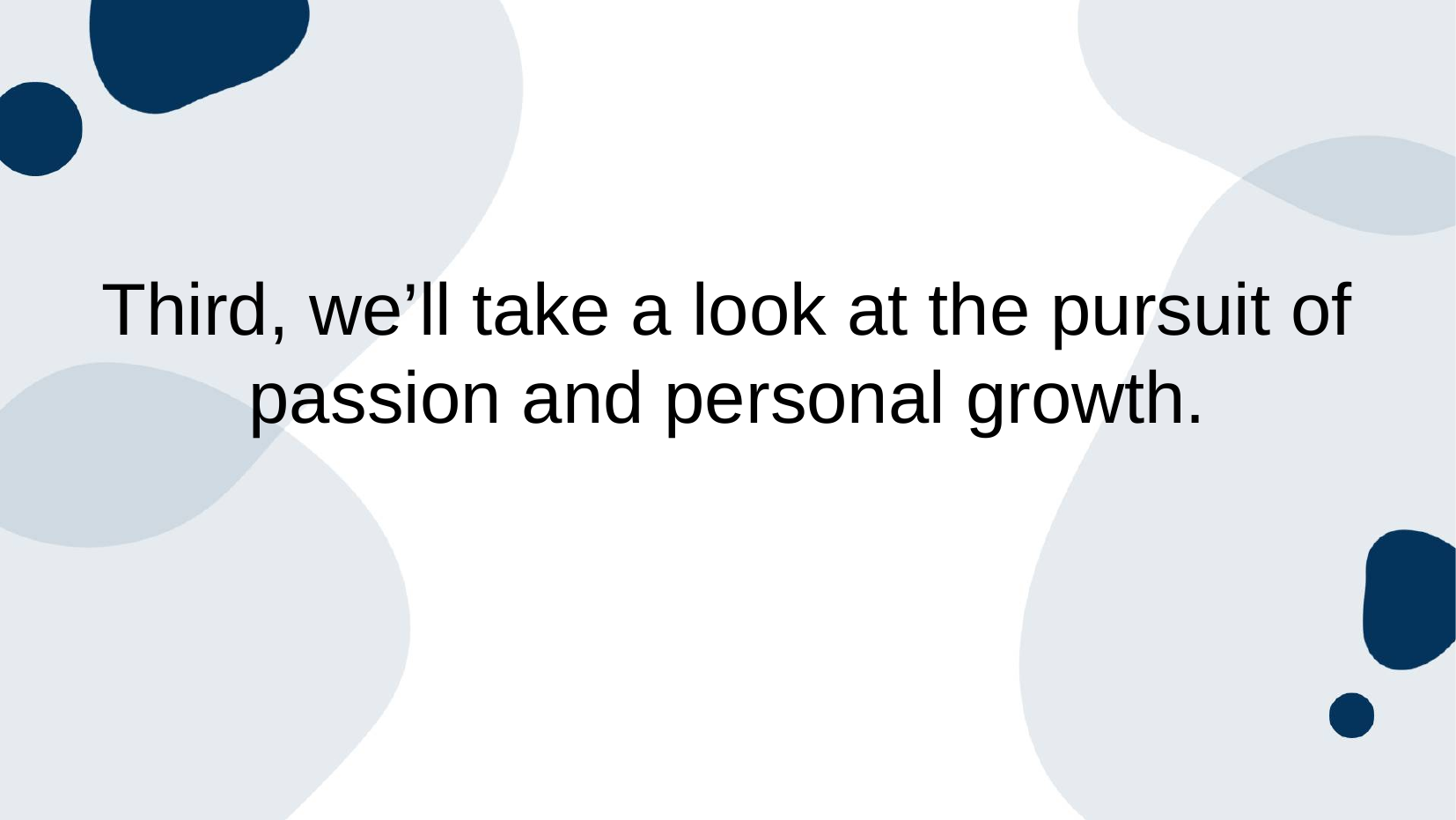

# Third, we’ll take a look at the pursuit of passion and personal growth.